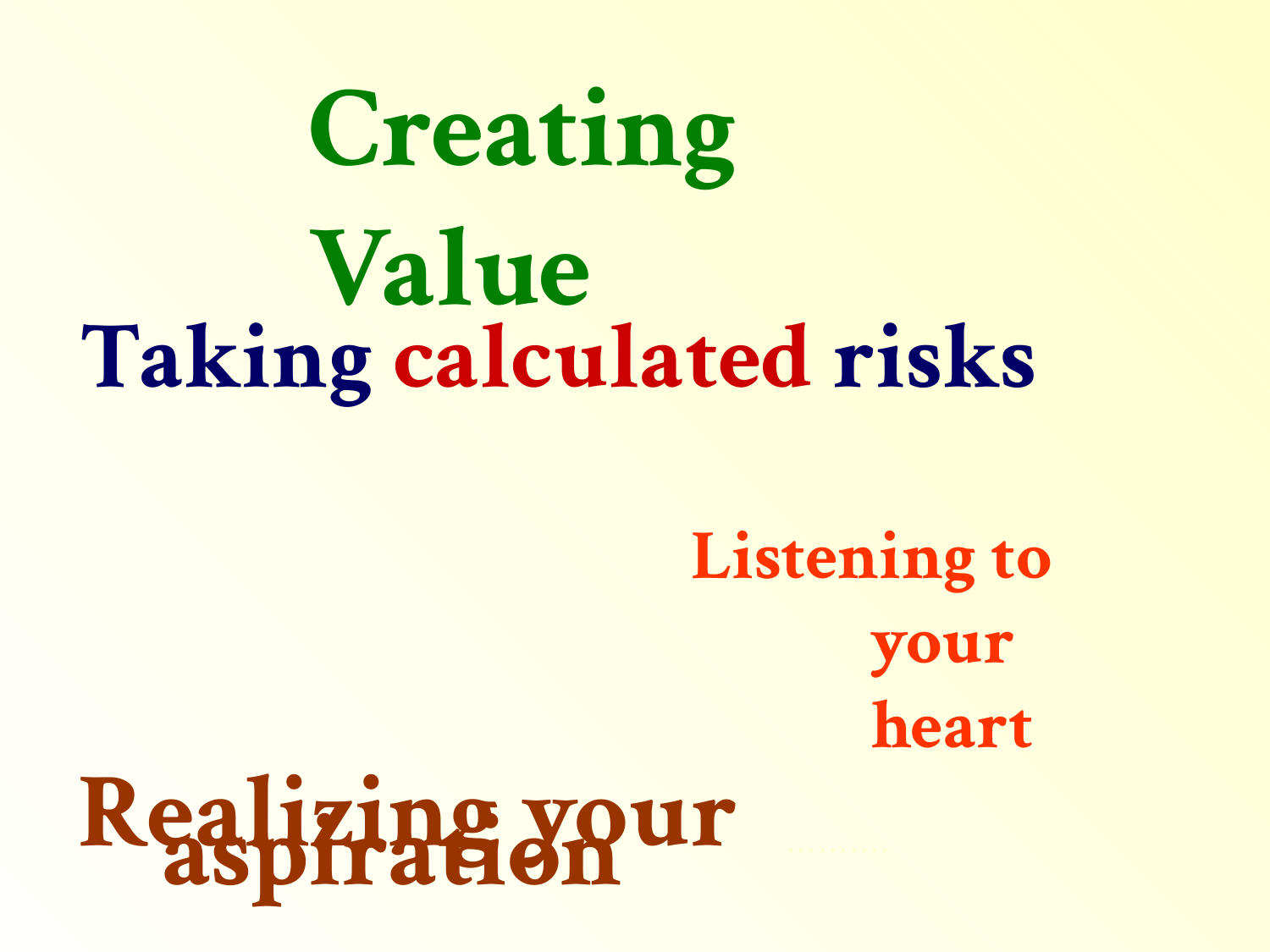

# Creating Value
Taking calculated risks

Listening to your  heart
Realizing your
aspirations
……….